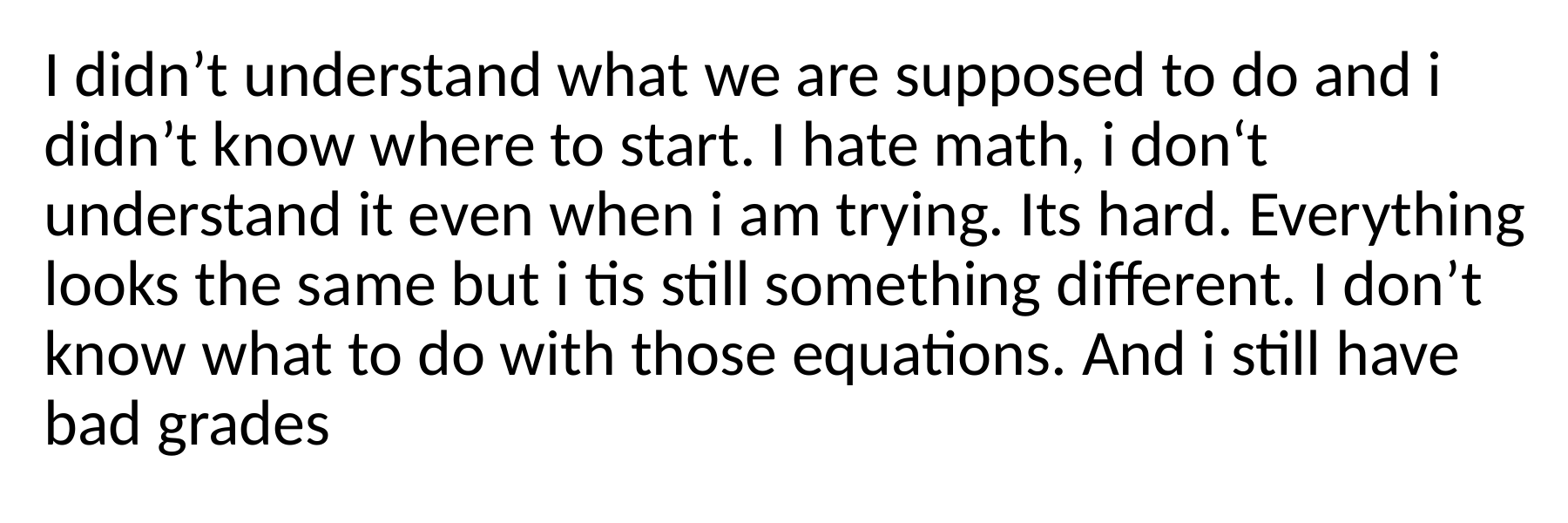

I didn’t understand what we are supposed to do and i didn’t know where to start. I hate math, i don‘t understand it even when i am trying. Its hard. Everything looks the same but i tis still something different. I don’t know what to do with those equations. And i still have bad grades